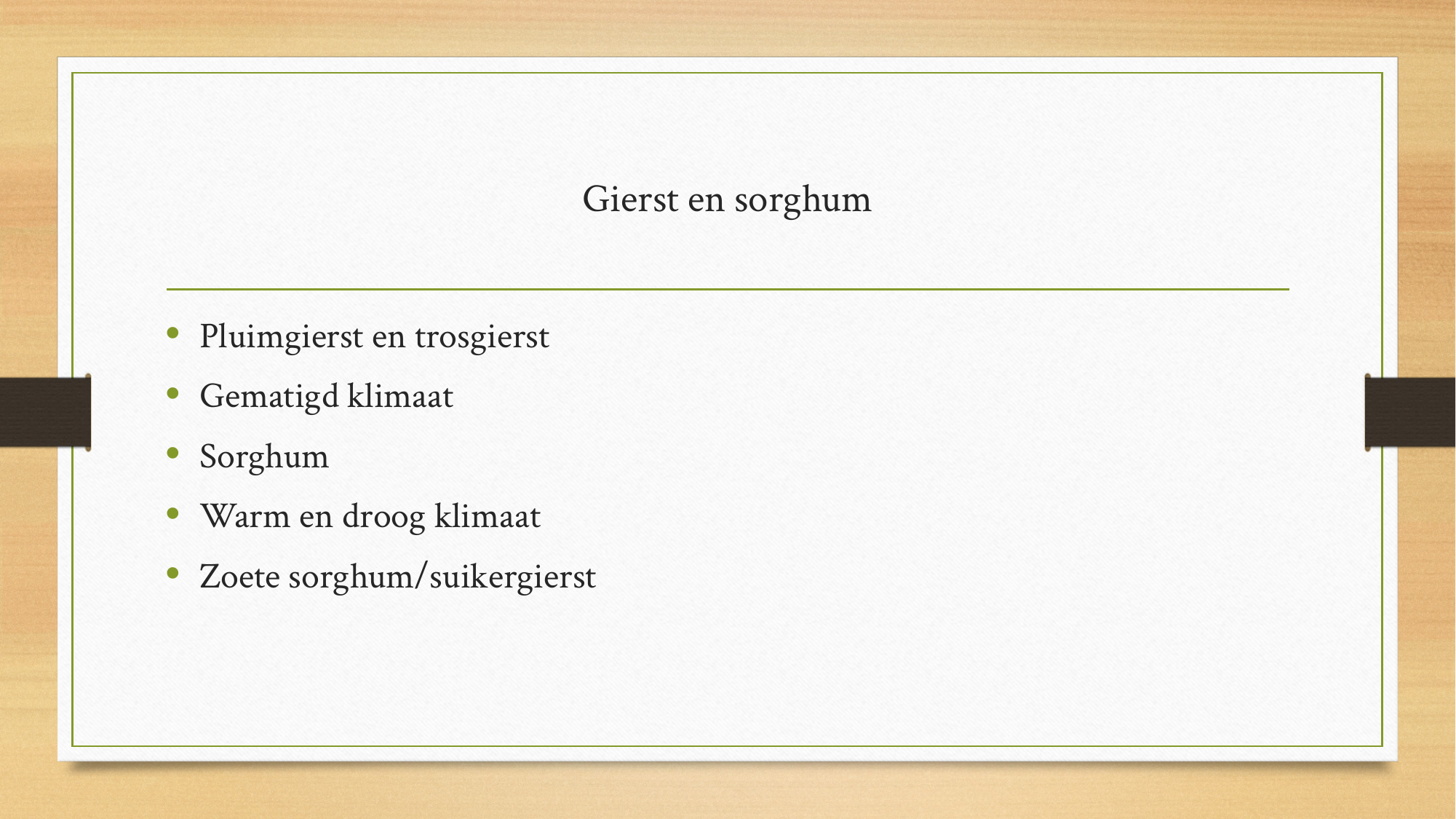

# Gierst en sorghum
Pluimgierst en trosgierst
Gematigd klimaat
Sorghum
Warm en droog klimaat
Zoete sorghum/suikergierst